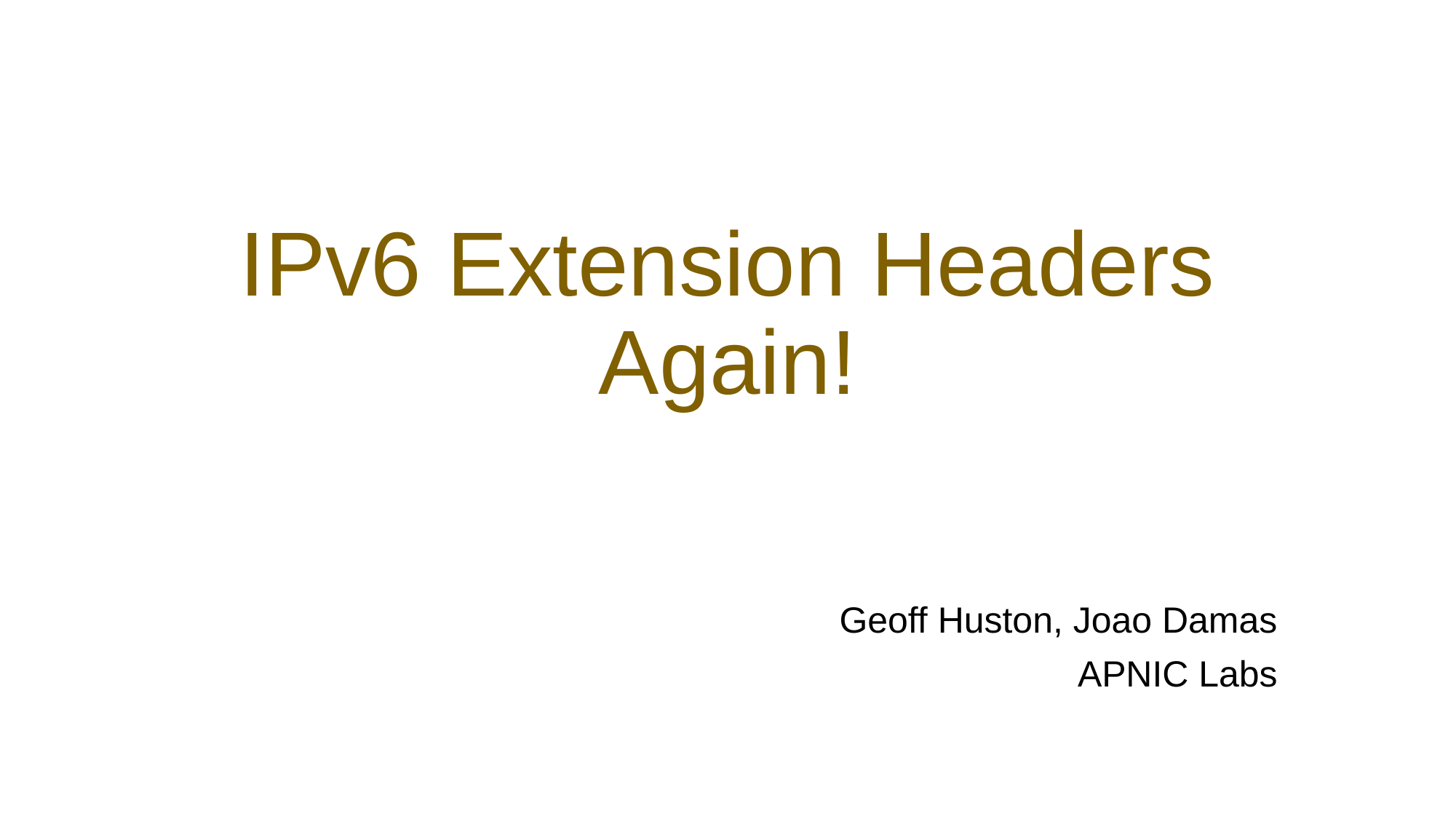

# IPv6 Extension Headers Again!
Geoff Huston, Joao Damas
APNIC Labs